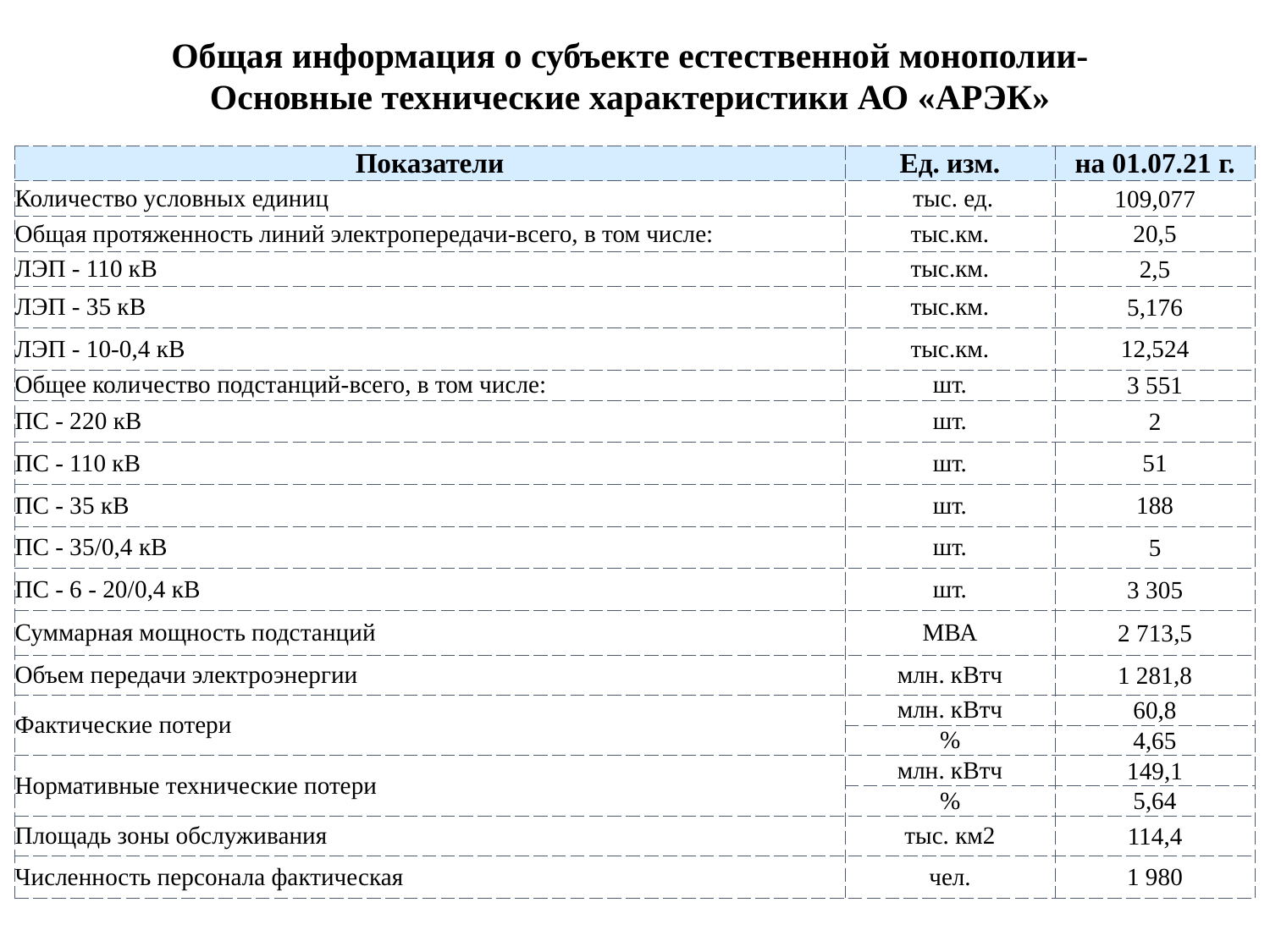

Общая информация о субъекте естественной монополии-
Основные технические характеристики АО «АРЭК»
| Показатели | Ед. изм. | на 01.07.21 г. |
| --- | --- | --- |
| Количество условных единиц | тыс. ед. | 109,077 |
| Общая протяженность линий электропередачи-всего, в том числе: | тыс.км. | 20,5 |
| ЛЭП - 110 кВ | тыс.км. | 2,5 |
| ЛЭП - 35 кВ | тыс.км. | 5,176 |
| ЛЭП - 10-0,4 кВ | тыс.км. | 12,524 |
| Общее количество подстанций-всего, в том числе: | шт. | 3 551 |
| ПС - 220 кВ | шт. | 2 |
| ПС - 110 кВ | шт. | 51 |
| ПС - 35 кВ | шт. | 188 |
| ПС - 35/0,4 кВ | шт. | 5 |
| ПС - 6 - 20/0,4 кВ | шт. | 3 305 |
| Суммарная мощность подстанций | МВА | 2 713,5 |
| Объем передачи электроэнергии | млн. кВтч | 1 281,8 |
| Фактические потери | млн. кВтч | 60,8 |
|  | % | 4,65 |
| Нормативные технические потери | млн. кВтч | 149,1 |
|  | % | 5,64 |
| Площадь зоны обслуживания | тыс. км2 | 114,4 |
| Численность персонала фактическая | чел. | 1 980 |